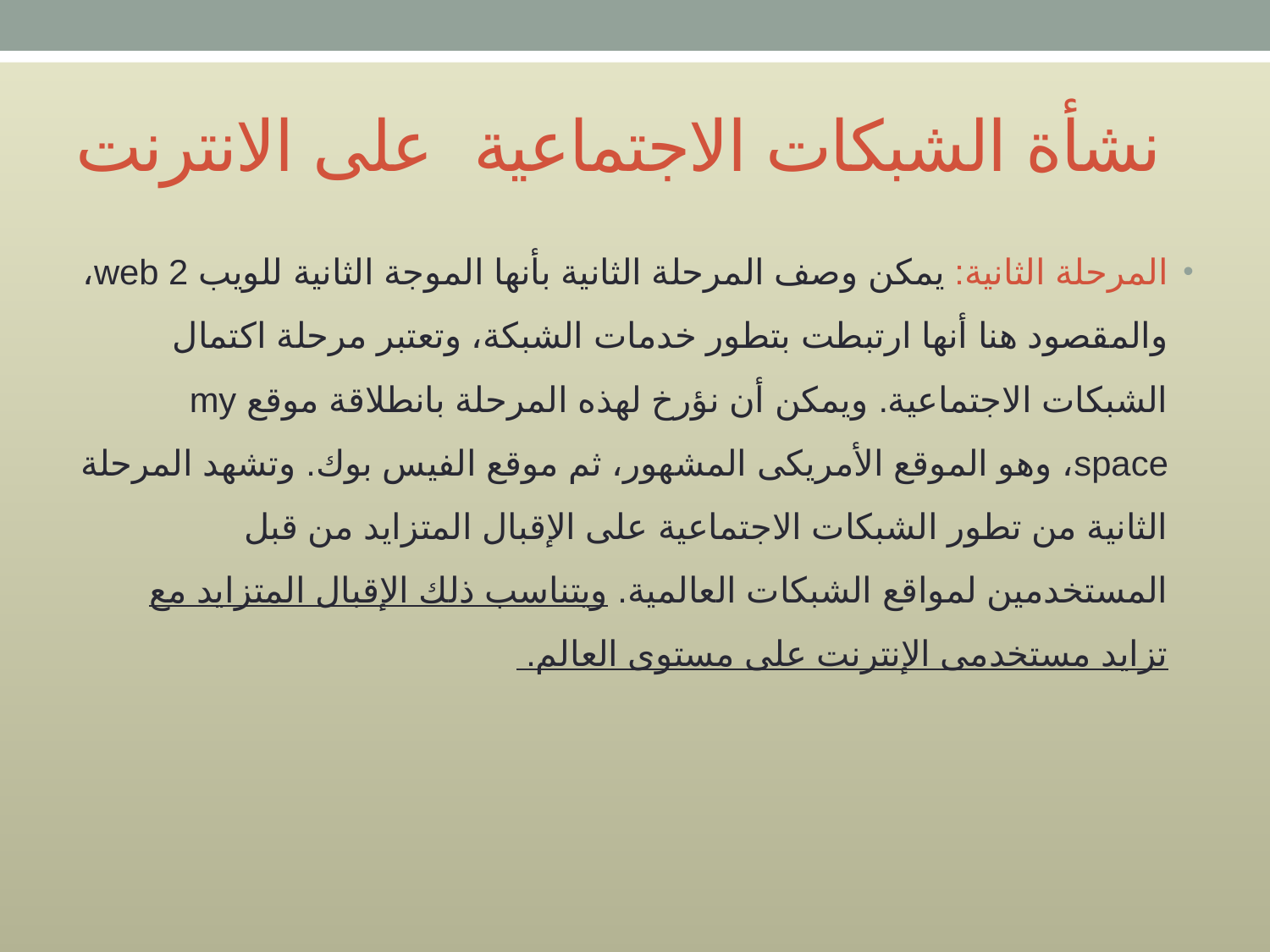

# نشأة الشبكات الاجتماعية  على الانترنت
المرحلة الثانية: يمكن وصف المرحلة الثانية بأنها الموجة الثانية للويب web 2، والمقصود هنا أنها ارتبطت بتطور خدمات الشبكة، وتعتبر مرحلة اكتمال الشبكات الاجتماعية. ويمكن أن نؤرخ لهذه المرحلة بانطلاقة موقع my space، وهو الموقع الأمريكى المشهور، ثم موقع الفيس بوك. وتشهد المرحلة الثانية من تطور الشبكات الاجتماعية على الإقبال المتزايد من قبل المستخدمين لمواقع الشبكات العالمية. ويتناسب ذلك الإقبال المتزايد مع تزايد مستخدمى الإنترنت على مستوى العالم.